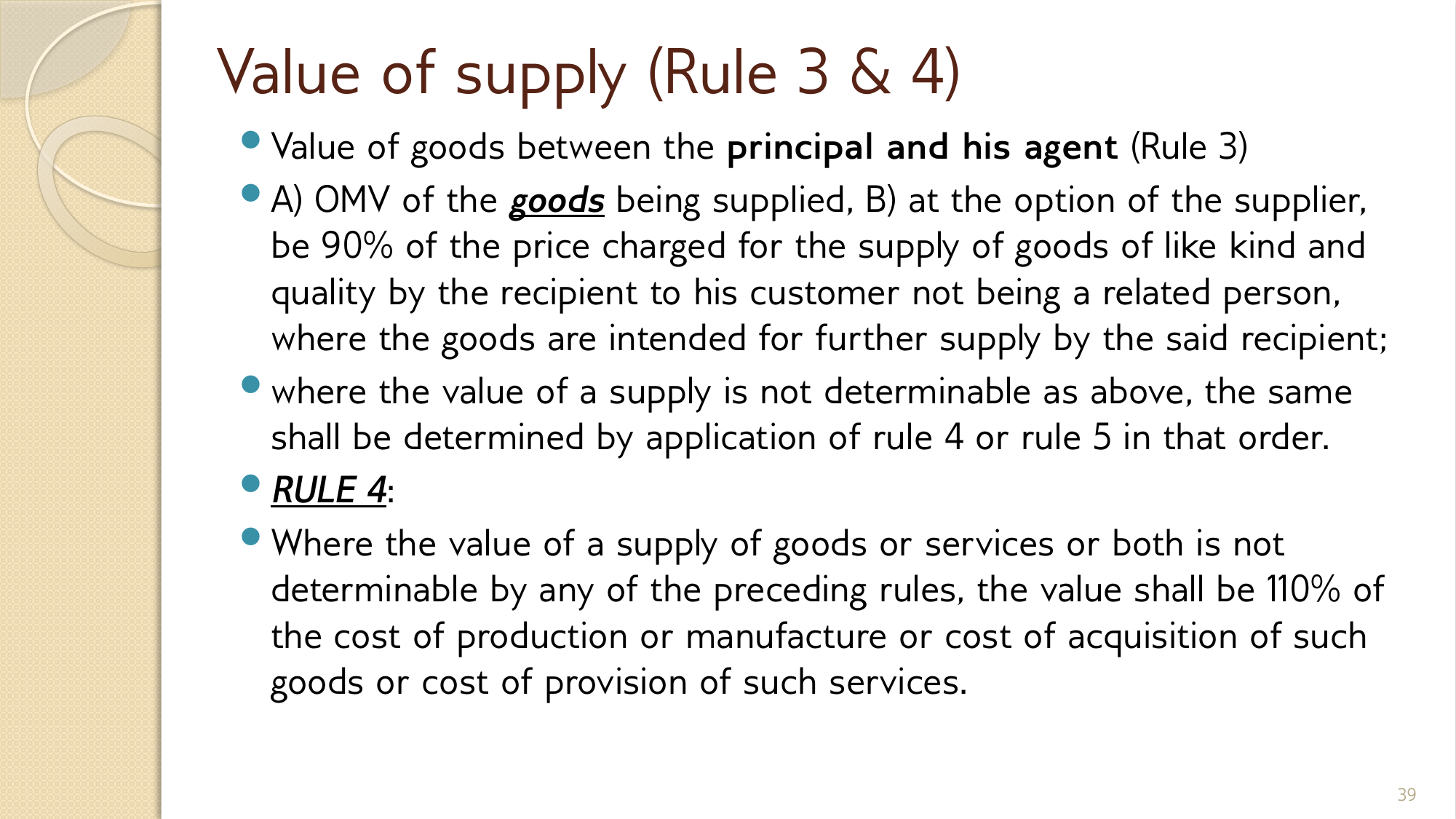

# Value of supply (Rule 3 & 4)
Value of goods between the principal and his agent (Rule 3)
A) OMV of the goods being supplied, B) at the option of the supplier, be 90% of the price charged for the supply of goods of like kind and quality by the recipient to his customer not being a related person, where the goods are intended for further supply by the said recipient;
where the value of a supply is not determinable as above, the same shall be determined by application of rule 4 or rule 5 in that order.
RULE 4:
Where the value of a supply of goods or services or both is not determinable by any of the preceding rules, the value shall be 110% of the cost of production or manufacture or cost of acquisition of such goods or cost of provision of such services.
39